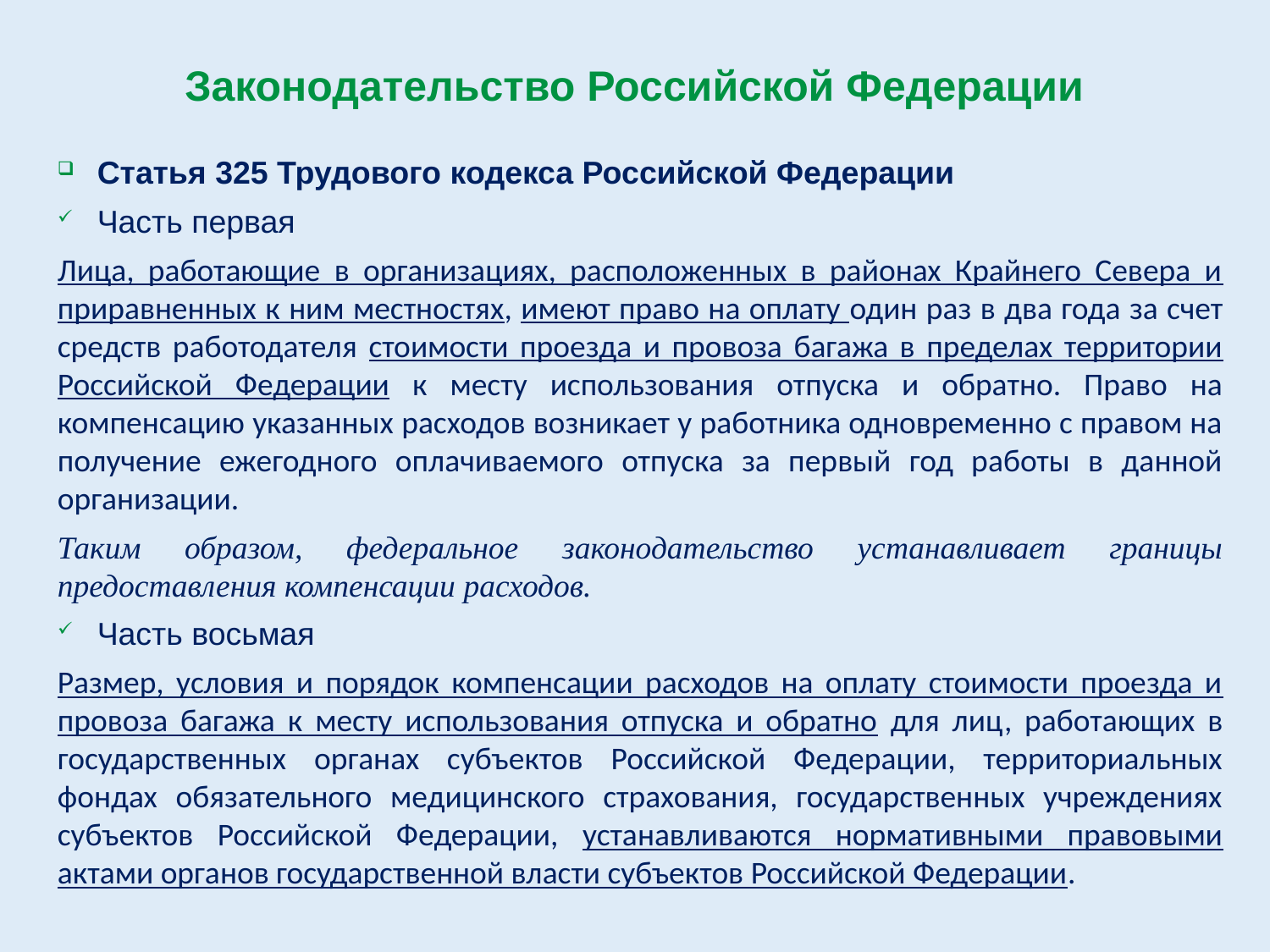

Законодательство Российской Федерации
Статья 325 Трудового кодекса Российской Федерации
Часть первая
Лица, работающие в организациях, расположенных в районах Крайнего Севера и приравненных к ним местностях, имеют право на оплату один раз в два года за счет средств работодателя стоимости проезда и провоза багажа в пределах территории Российской Федерации к месту использования отпуска и обратно. Право на компенсацию указанных расходов возникает у работника одновременно с правом на получение ежегодного оплачиваемого отпуска за первый год работы в данной организации.
Таким образом, федеральное законодательство устанавливает границы предоставления компенсации расходов.
Часть восьмая
Размер, условия и порядок компенсации расходов на оплату стоимости проезда и провоза багажа к месту использования отпуска и обратно для лиц, работающих в государственных органах субъектов Российской Федерации, территориальных фондах обязательного медицинского страхования, государственных учреждениях субъектов Российской Федерации, устанавливаются нормативными правовыми актами органов государственной власти субъектов Российской Федерации.